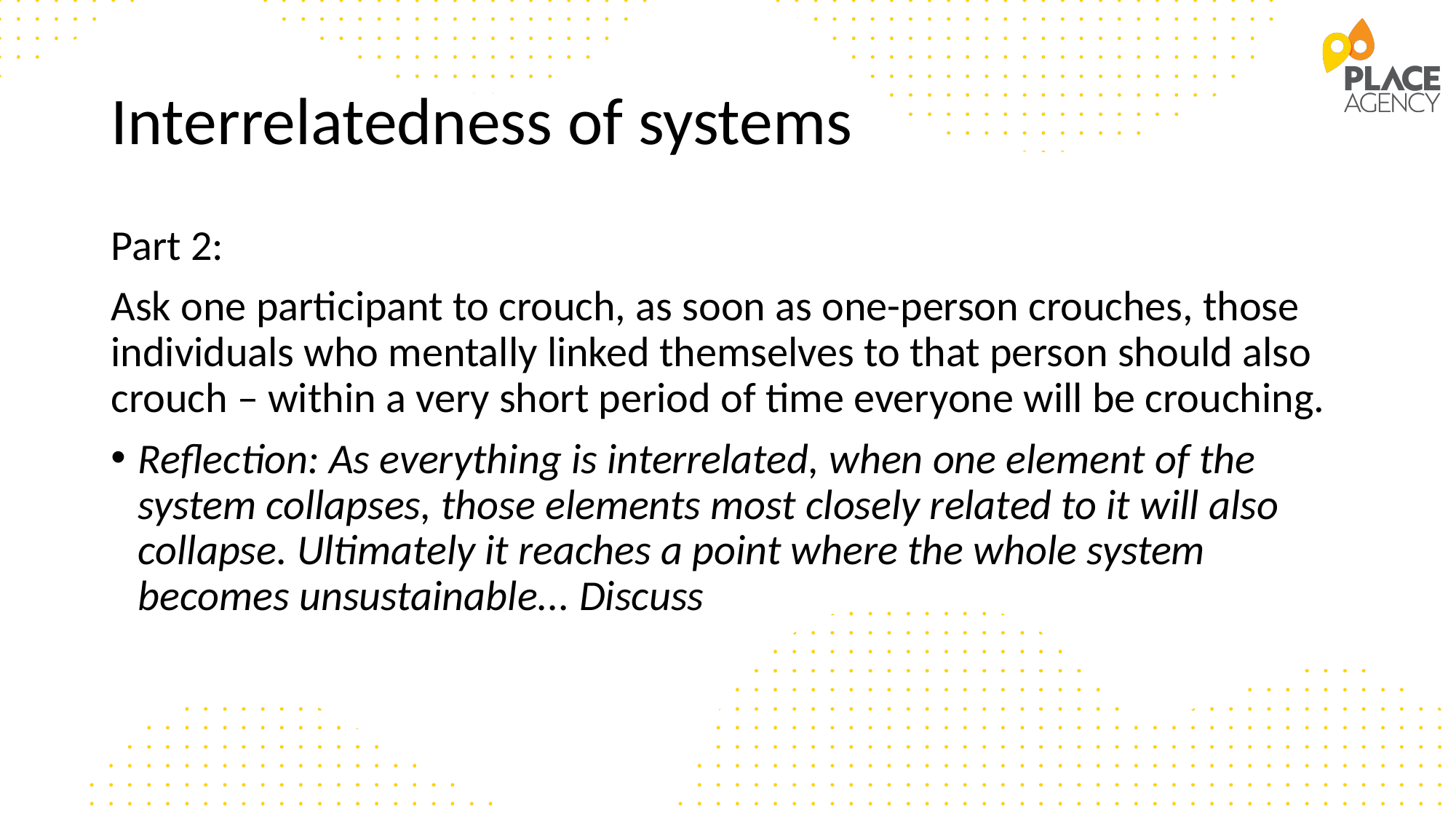

# Interrelatedness of systems
Part 2:
Ask one participant to crouch, as soon as one-person crouches, those individuals who mentally linked themselves to that person should also crouch – within a very short period of time everyone will be crouching.
Reflection: As everything is interrelated, when one element of the system collapses, those elements most closely related to it will also collapse. Ultimately it reaches a point where the whole system becomes unsustainable... Discuss